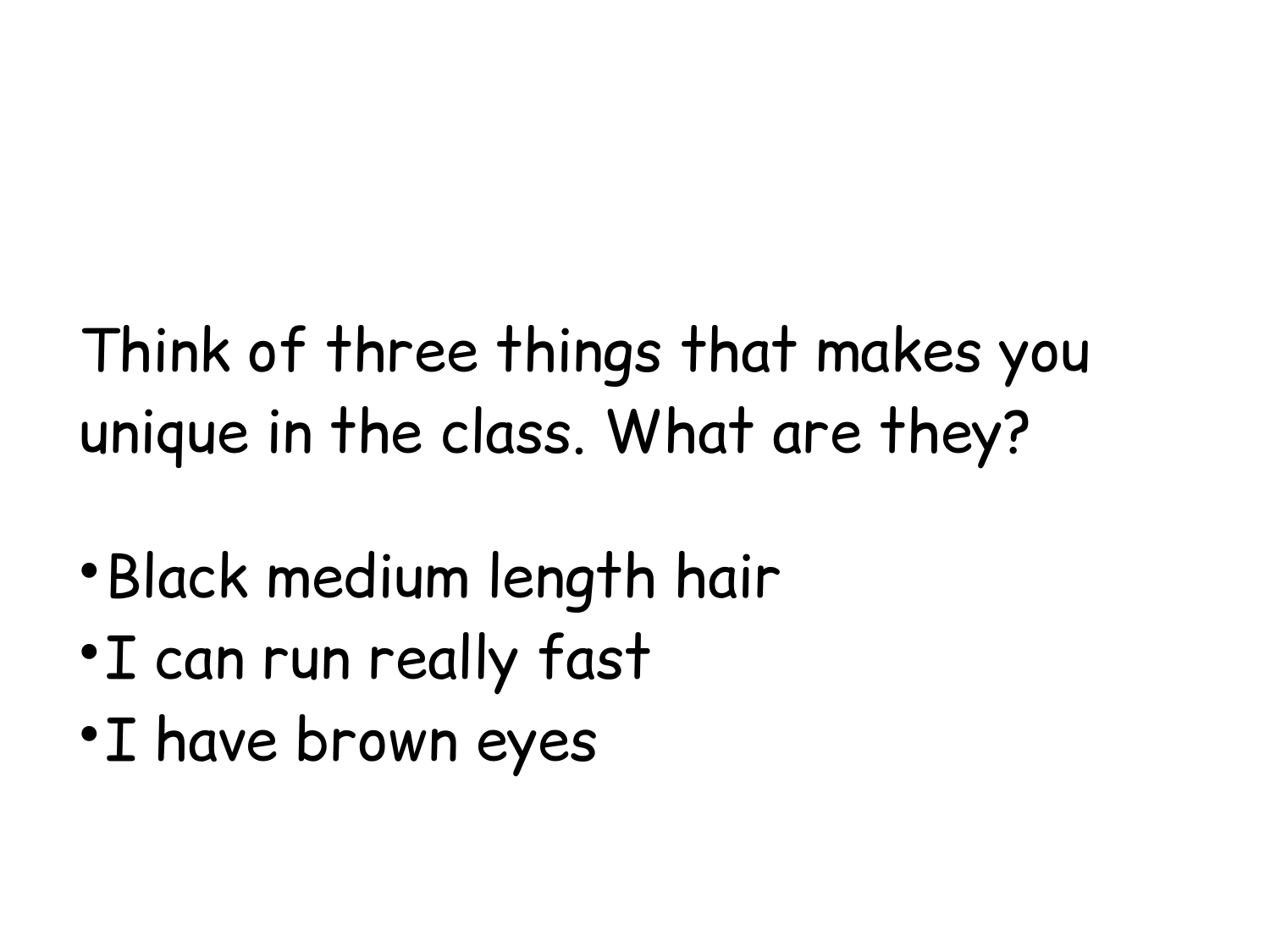

#
Think of three things that makes you unique in the class. What are they?
Black medium length hair
I can run really fast
I have brown eyes